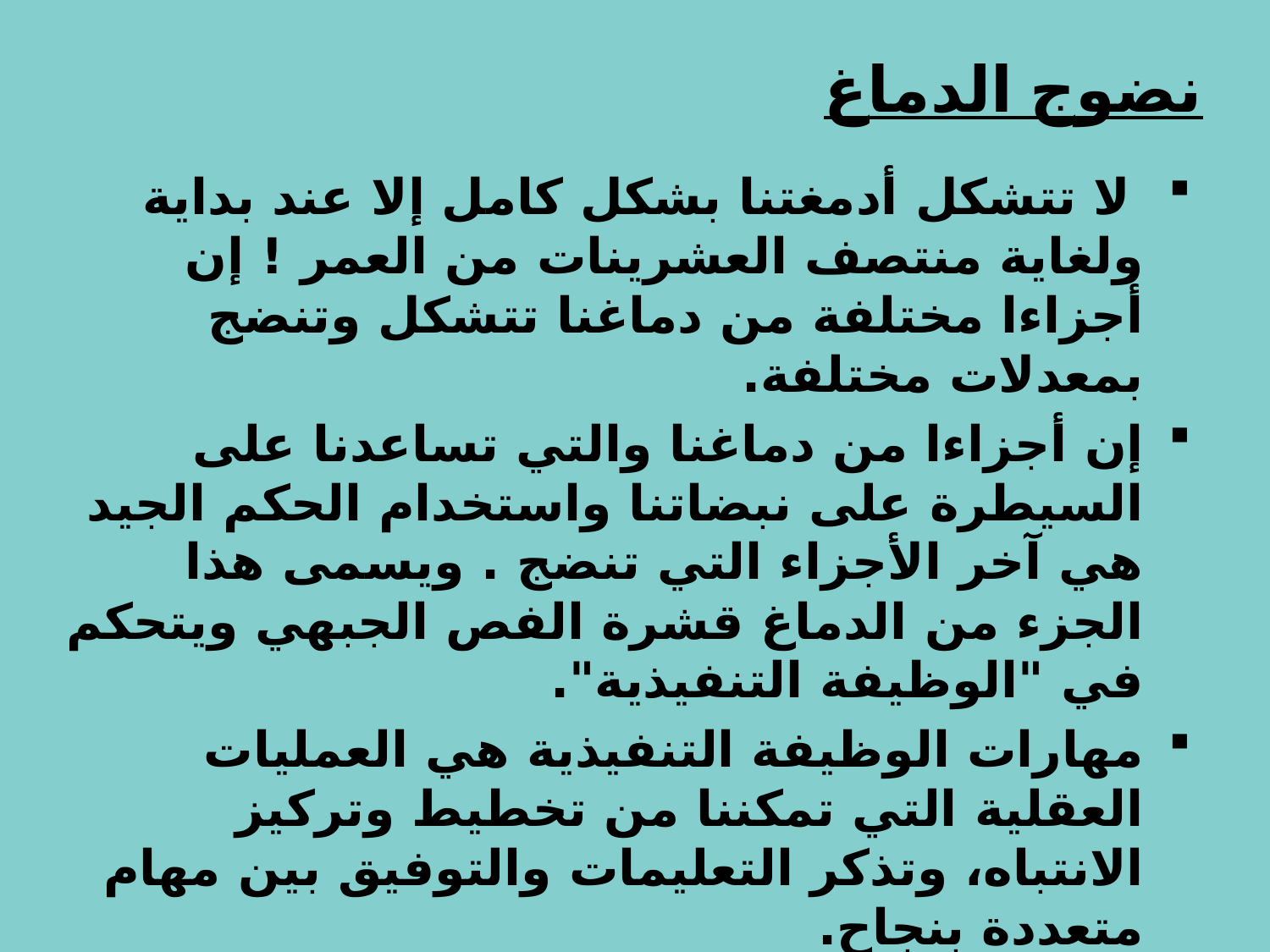

# نضوج الدماغ
 لا تتشكل أدمغتنا بشكل كامل إلا عند بداية ولغاية منتصف العشرينات من العمر ! إن أجزاءا مختلفة من دماغنا تتشكل وتنضج بمعدلات مختلفة.
إن أجزاءا من دماغنا والتي تساعدنا على السيطرة على نبضاتنا واستخدام الحكم الجيد هي آخر الأجزاء التي تنضج . ويسمى هذا الجزء من الدماغ قشرة الفص الجبهي ويتحكم في "الوظيفة التنفيذية".
مهارات الوظيفة التنفيذية هي العمليات العقلية التي تمكننا من تخطيط وتركيز الانتباه، وتذكر التعليمات والتوفيق بين مهام متعددة بنجاح.